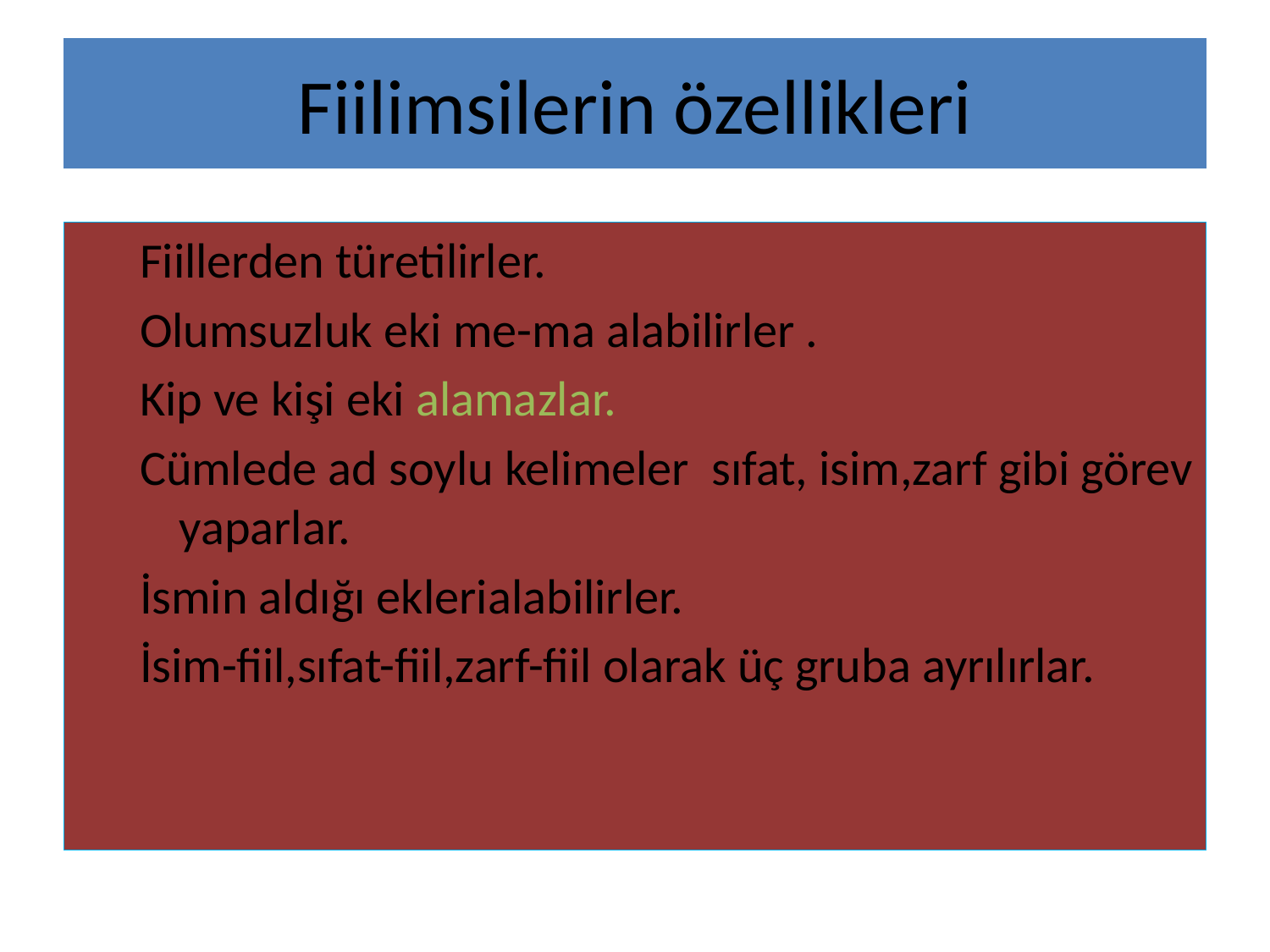

# Fiilimsilerin özellikleri
Fiillerden türetilirler.
Olumsuzluk eki me-ma alabilirler .
Kip ve kişi eki alamazlar.
Cümlede ad soylu kelimeler  sıfat, isim,zarf gibi görev yaparlar.
İsmin aldığı eklerialabilirler.
İsim-fiil,sıfat-fiil,zarf-fiil olarak üç gruba ayrılırlar.